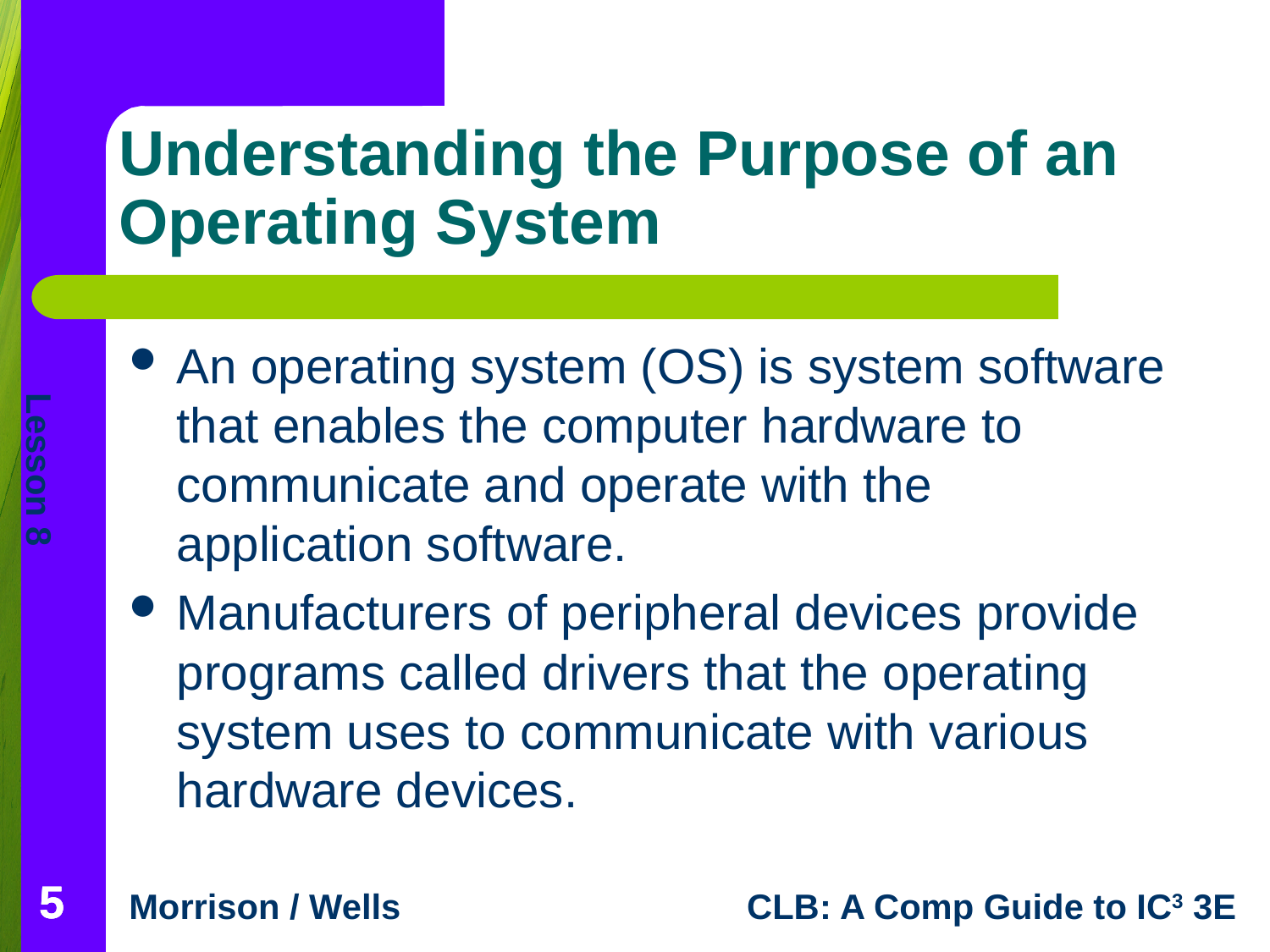

# Understanding the Purpose of an Operating System
An operating system (OS) is system software that enables the computer hardware to communicate and operate with the application software.
Manufacturers of peripheral devices provide programs called drivers that the operating system uses to communicate with various hardware devices.

5
5
5